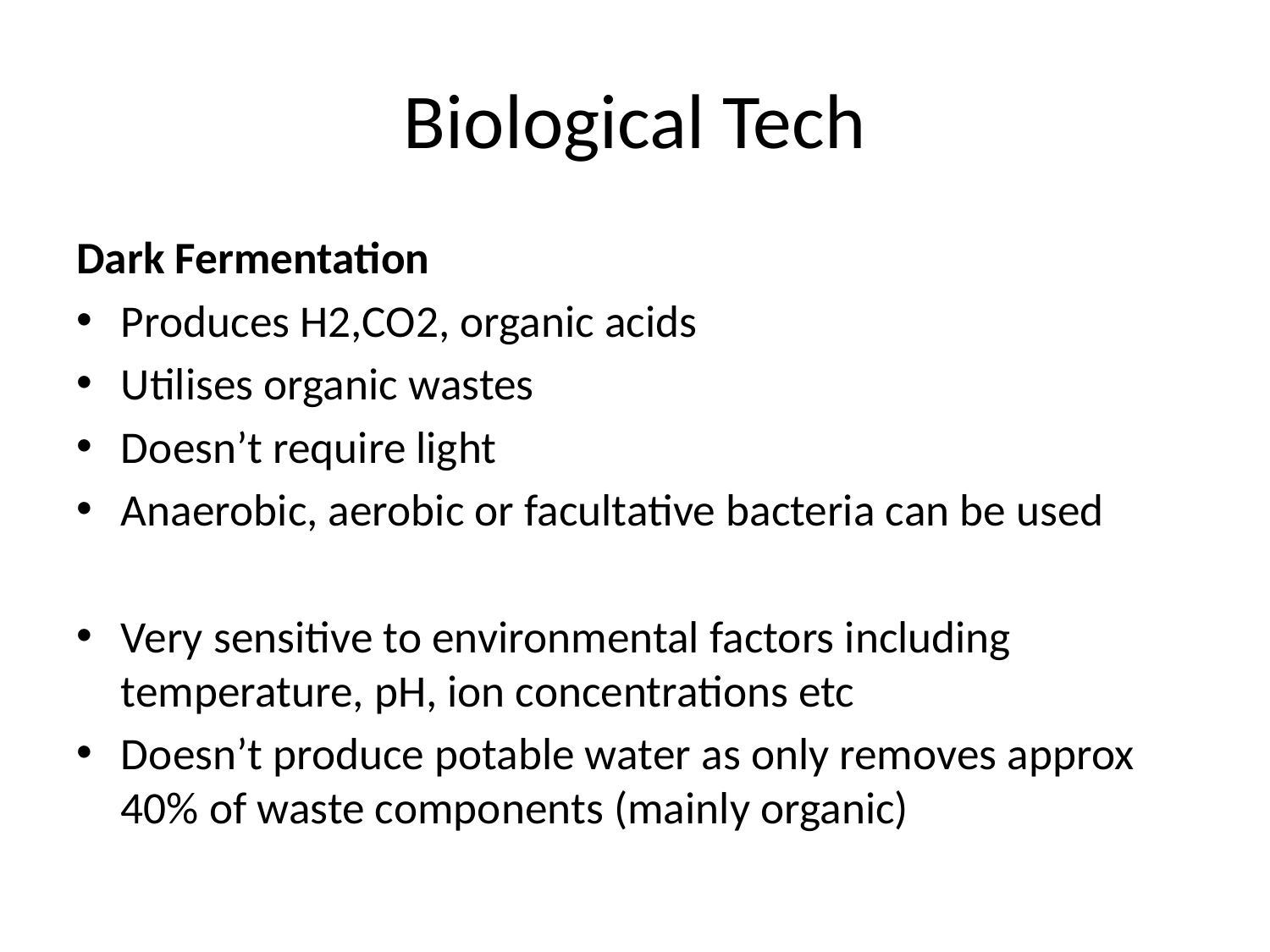

# Biological Tech
Dark Fermentation
Produces H2,CO2, organic acids
Utilises organic wastes
Doesn’t require light
Anaerobic, aerobic or facultative bacteria can be used

Very sensitive to environmental factors including temperature, pH, ion concentrations etc
Doesn’t produce potable water as only removes approx 40% of waste components (mainly organic)